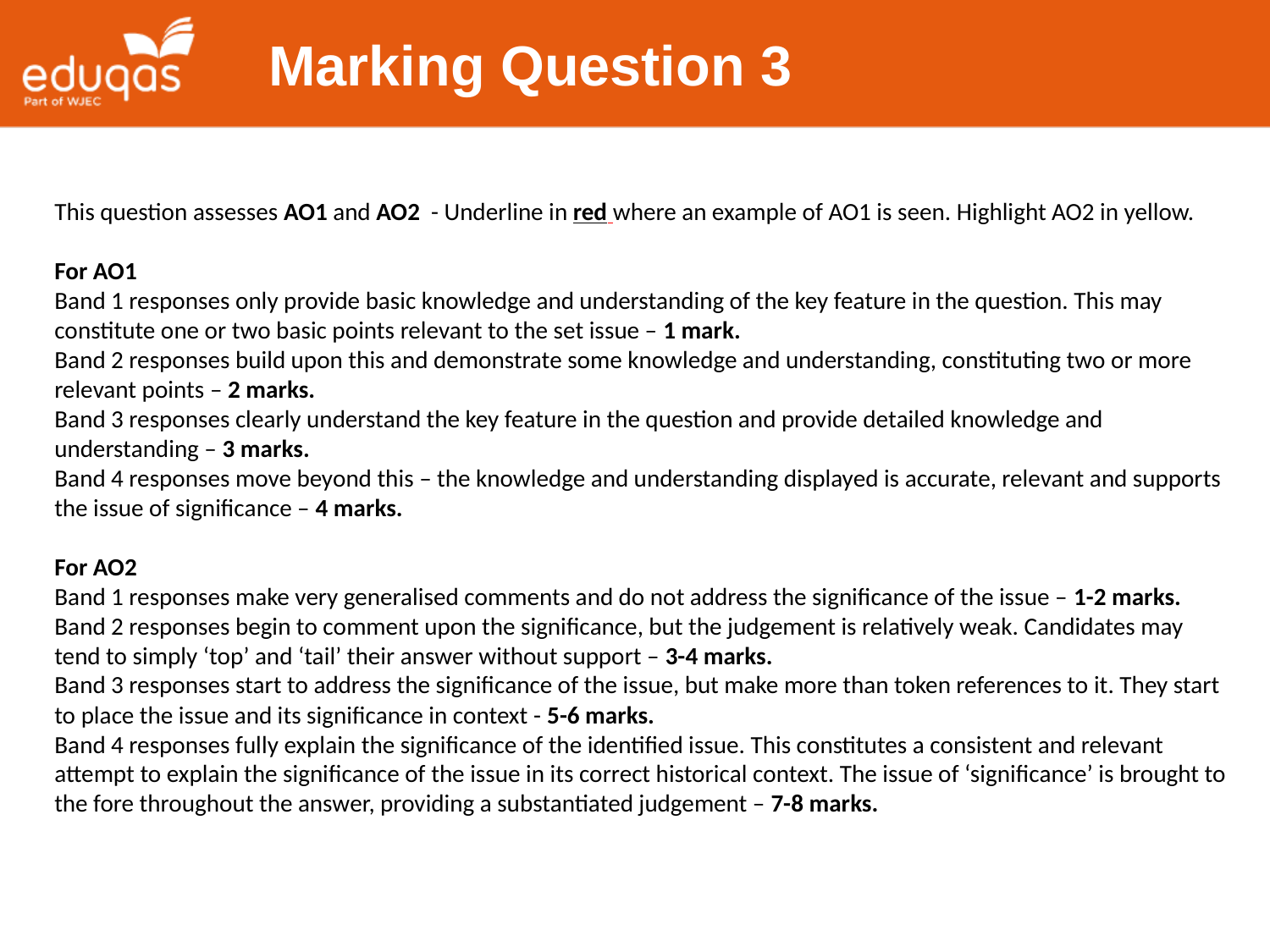

# Marking Question 3
This question assesses AO1 and AO2  - Underline in red where an example of AO1 is seen. Highlight AO2 in yellow.

For AO1
Band 1 responses only provide basic knowledge and understanding of the key feature in the question. This may constitute one or two basic points relevant to the set issue – 1 mark.
Band 2 responses build upon this and demonstrate some knowledge and understanding, constituting two or more relevant points – 2 marks.
Band 3 responses clearly understand the key feature in the question and provide detailed knowledge and understanding – 3 marks.
Band 4 responses move beyond this – the knowledge and understanding displayed is accurate, relevant and supports the issue of significance – 4 marks.

For AO2
Band 1 responses make very generalised comments and do not address the significance of the issue – 1-2 marks.
Band 2 responses begin to comment upon the significance, but the judgement is relatively weak. Candidates may tend to simply ‘top’ and ‘tail’ their answer without support – 3-4 marks.
Band 3 responses start to address the significance of the issue, but make more than token references to it. They start to place the issue and its significance in context - 5-6 marks.
Band 4 responses fully explain the significance of the identified issue. This constitutes a consistent and relevant attempt to explain the significance of the issue in its correct historical context. The issue of ‘significance’ is brought to the fore throughout the answer, providing a substantiated judgement – 7-8 marks.